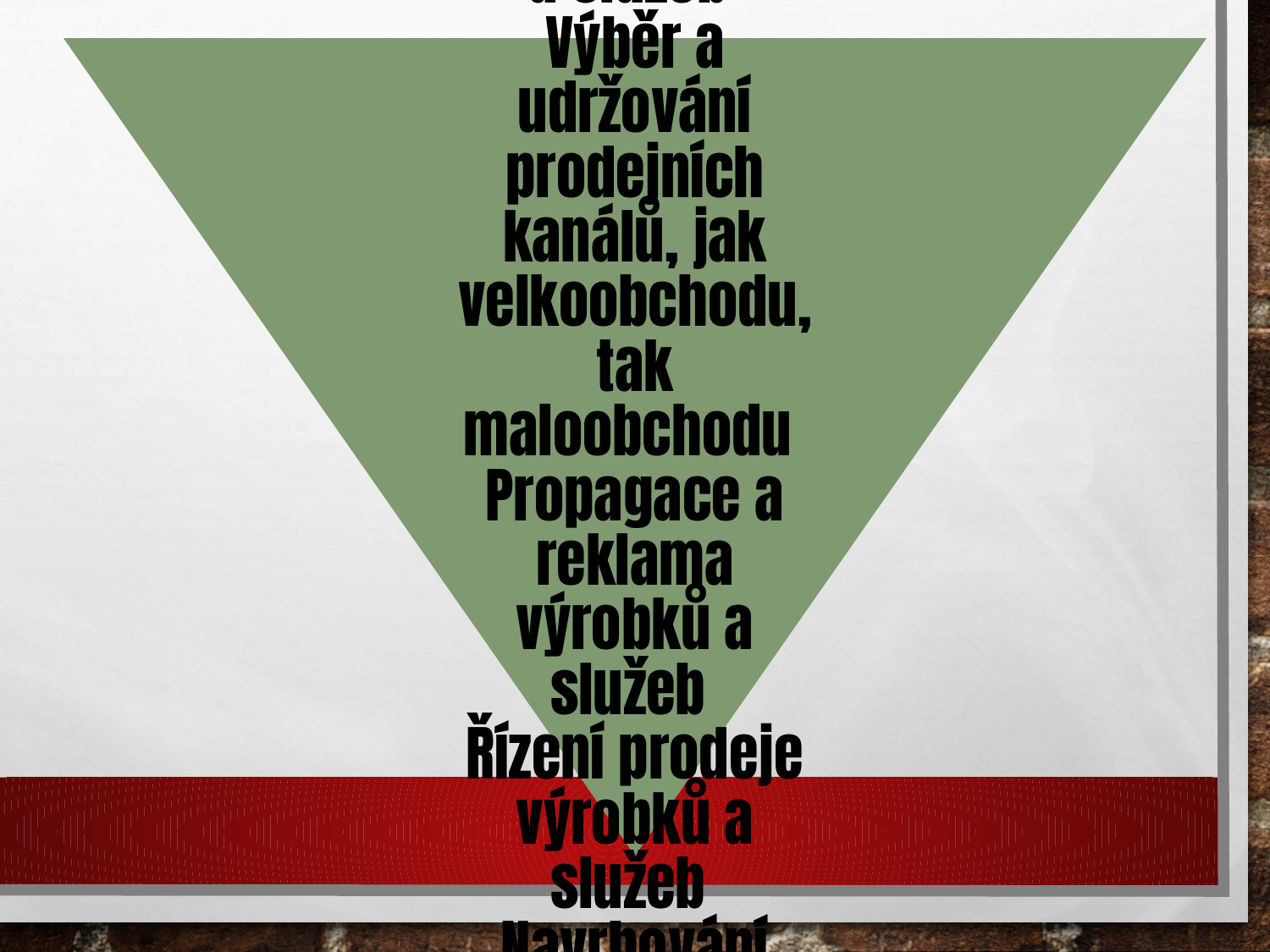

Identifikace potřeb trhu a možností na trhu
Sledování nejnovějších technologických novinek
Starání se o udržování značky, výrobku
a služeb
Výběr a udržování prodejních kanálů, jak velkoobchodu, tak maloobchodu
Propagace a reklama výrobků a služeb
Řízení prodeje výrobků a služeb
Navrhování cen a času dodání zboží a služeb
Plánování marketingových aktivit